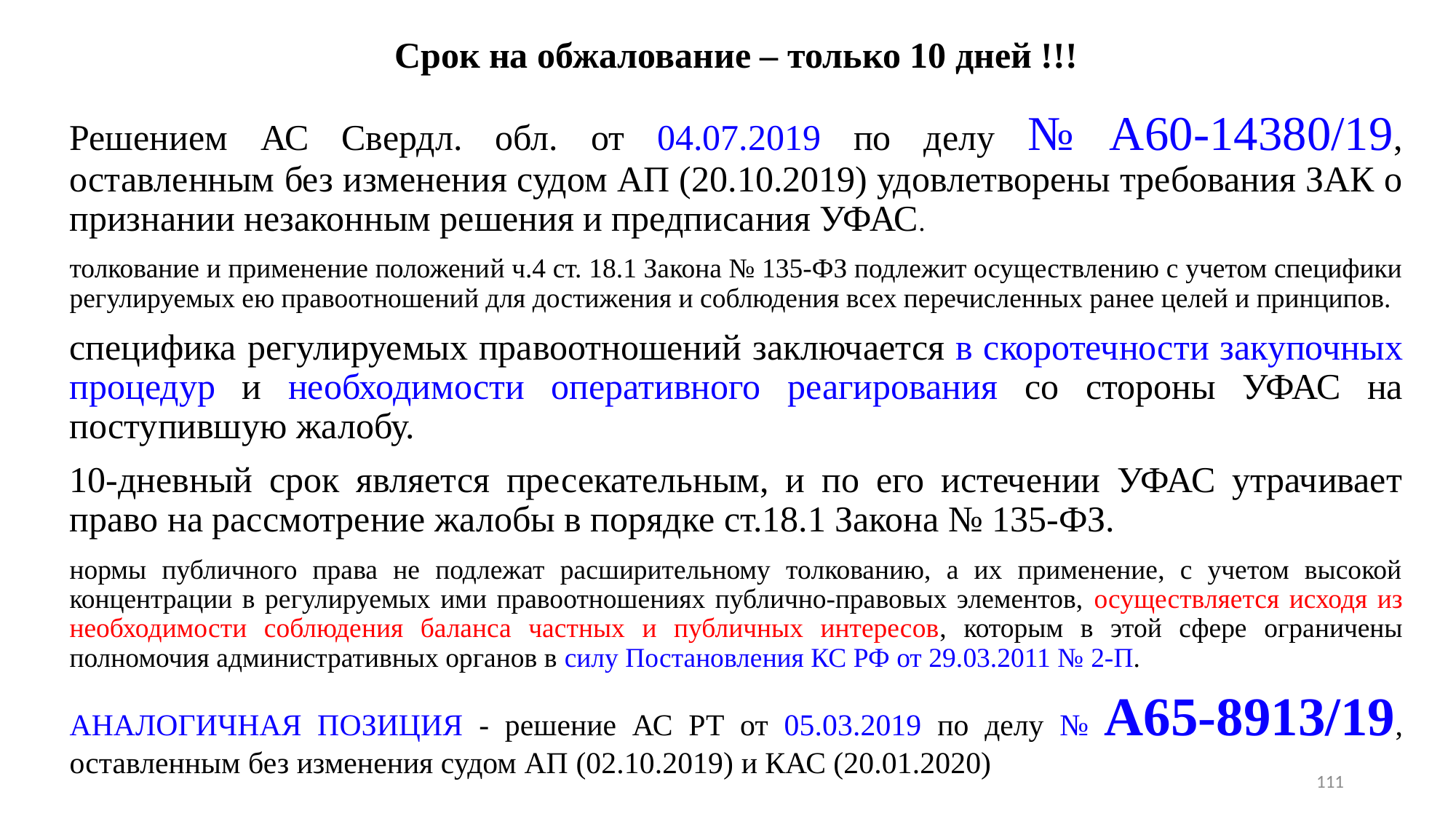

# Срок на обжалование – только 10 дней !!!
Решением АС Свердл. обл. от 04.07.2019 по делу № А60-14380/19, оставленным без изменения судом АП (20.10.2019) удовлетворены требования ЗАК о признании незаконным решения и предписания УФАС.
толкование и применение положений ч.4 ст. 18.1 Закона № 135-ФЗ подлежит осуществлению с учетом специфики регулируемых ею правоотношений для достижения и соблюдения всех перечисленных ранее целей и принципов.
специфика регулируемых правоотношений заключается в скоротечности закупочных процедур и необходимости оперативного реагирования со стороны УФАС на поступившую жалобу.
10-дневный срок является пресекательным, и по его истечении УФАС утрачивает право на рассмотрение жалобы в порядке ст.18.1 Закона № 135-ФЗ.
нормы публичного права не подлежат расширительному толкованию, а их применение, с учетом высокой концентрации в регулируемых ими правоотношениях публично-правовых элементов, осуществляется исходя из необходимости соблюдения баланса частных и публичных интересов, которым в этой сфере ограничены полномочия административных органов в силу Постановления КС РФ от 29.03.2011 № 2-П.
АНАЛОГИЧНАЯ ПОЗИЦИЯ - решение АС РТ от 05.03.2019 по делу № А65-8913/19, оставленным без изменения судом АП (02.10.2019) и КАС (20.01.2020)

111